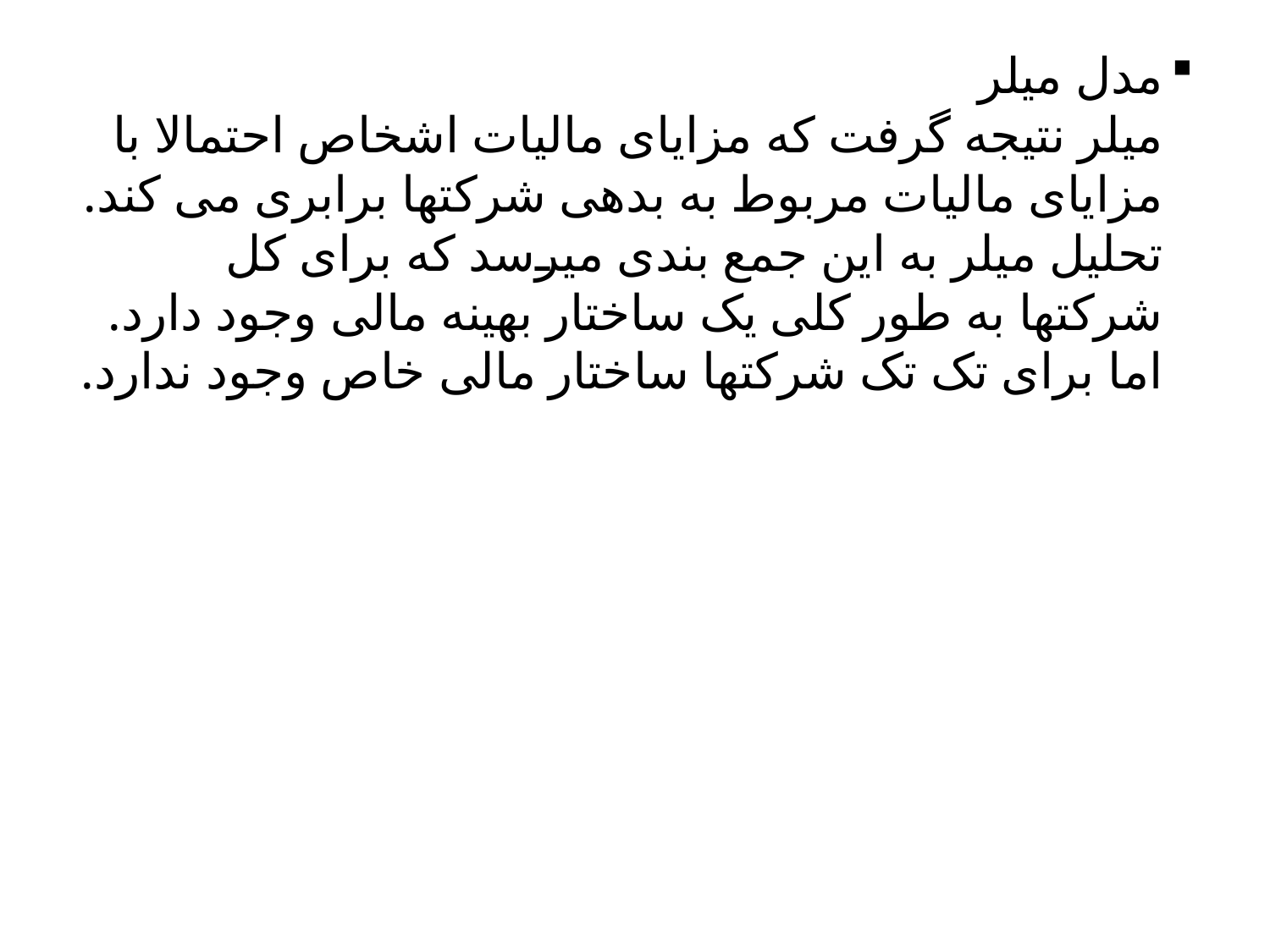

# مدل میلر میلر نتیجه گرفت که مزایای مالیات اشخاص احتمالا با مزایای مالیات مربوط به بدهی شرکتها برابری می کند. تحلیل میلر به این جمع بندی میرسد که برای کل شرکتها به طور کلی یک ساختار بهینه مالی وجود دارد. اما برای تک تک شرکتها ساختار مالی خاص وجود ندارد.